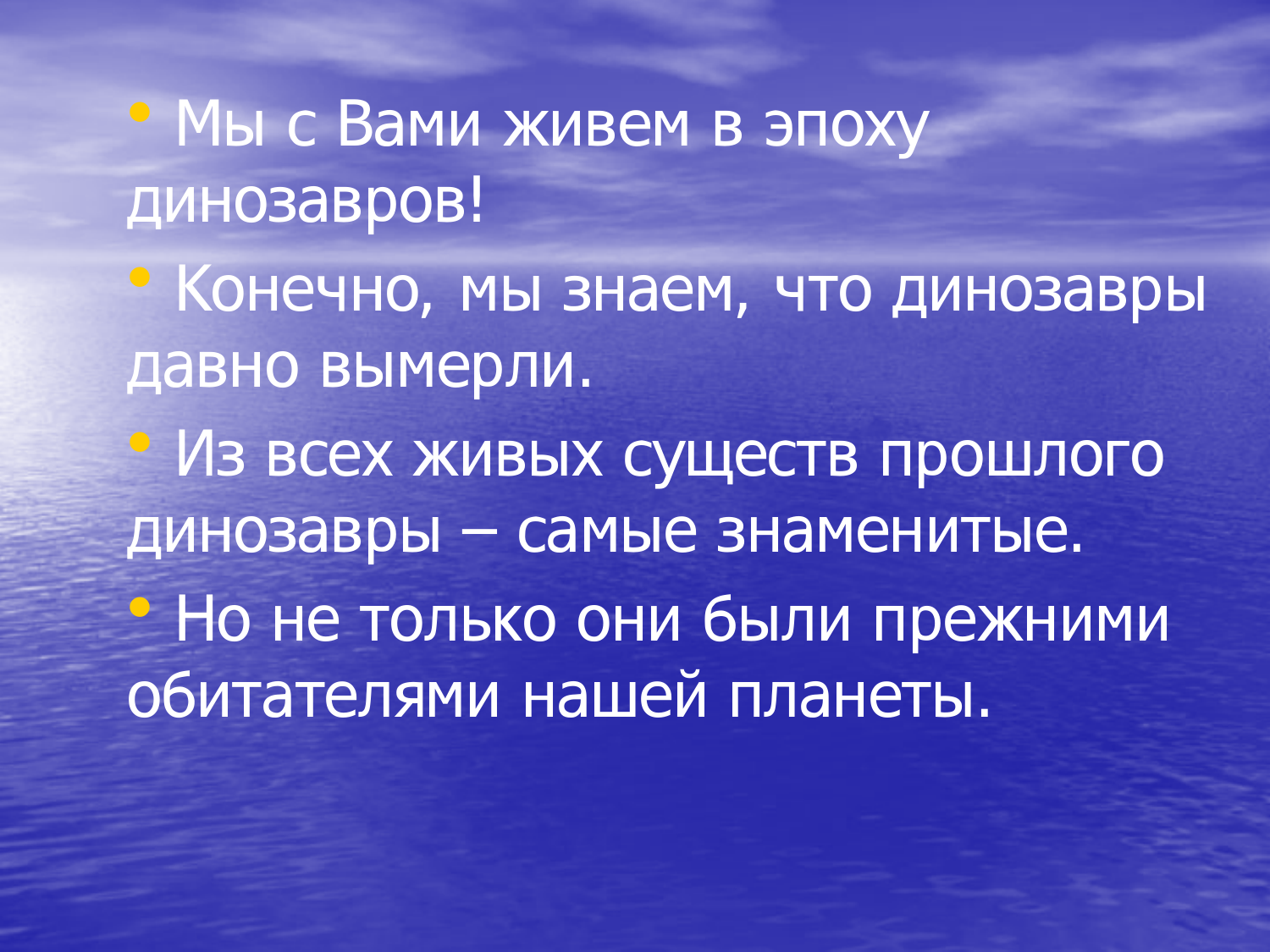

Мы с Вами живем в эпоху динозавров!
 Конечно, мы знаем, что динозавры давно вымерли.
 Из всех живых существ прошлого динозавры – самые знаменитые.
 Но не только они были прежними обитателями нашей планеты.